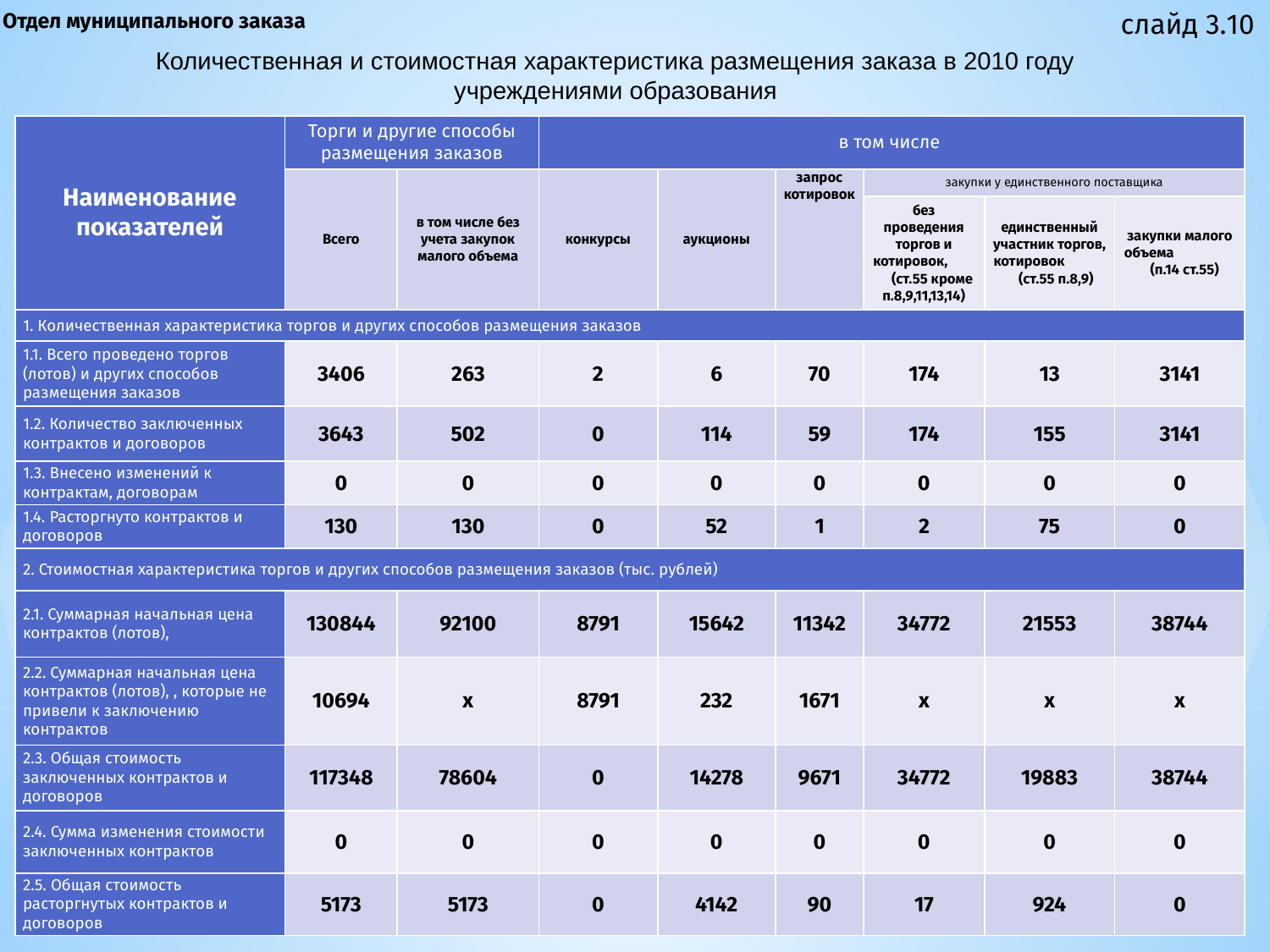

слайд 3.10
Отдел муниципального заказа
Количественная и стоимостная характеристика размещения заказа в 2010 году учреждениями образования

| Наименование показателей | Торги и другие способы размещения заказов |  | в том числе |  |  |  |  |  |
| --- | --- | --- | --- | --- | --- | --- | --- | --- |
|  | Всего | в том числе без учета закупок малого объема | конкурсы | аукционы | запрос котировок | закупки у единственного поставщика |  |  |
|  |  |  |  |  |  | без проведения торгов и котировок, (ст.55 кроме п.8,9,11,13,14) | единственный участник торгов, котировок (ст.55 п.8,9) | закупки малого объема (п.14 ст.55) |
| 1. Количественная характеристика торгов и других способов размещения заказов |  |  |  |  |  |  |  |  |
| 1.1. Всего проведено торгов (лотов) и других способов размещения заказов | 3406 | 263 | 2 | 6 | 70 | 174 | 13 | 3141 |
| 1.2. Количество заключенных контрактов и договоров | 3643 | 502 | 0 | 114 | 59 | 174 | 155 | 3141 |
| 1.3. Внесено изменений к контрактам, договорам | 0 | 0 | 0 | 0 | 0 | 0 | 0 | 0 |
| 1.4. Расторгнуто контрактов и договоров | 130 | 130 | 0 | 52 | 1 | 2 | 75 | 0 |
| 2. Стоимостная характеристика торгов и других способов размещения заказов (тыс. рублей) |  |  |  |  |  |  |  |  |
| 2.1. Суммарная начальная цена контрактов (лотов), | 130844 | 92100 | 8791 | 15642 | 11342 | 34772 | 21553 | 38744 |
| 2.2. Суммарная начальная цена контрактов (лотов), , которые не привели к заключению контрактов | 10694 | х | 8791 | 232 | 1671 | х | х | х |
| 2.3. Общая стоимость заключенных контрактов и договоров | 117348 | 78604 | 0 | 14278 | 9671 | 34772 | 19883 | 38744 |
| 2.4. Сумма изменения стоимости заключенных контрактов | 0 | 0 | 0 | 0 | 0 | 0 | 0 | 0 |
| 2.5. Общая стоимость расторгнутых контрактов и договоров | 5173 | 5173 | 0 | 4142 | 90 | 17 | 924 | 0 |